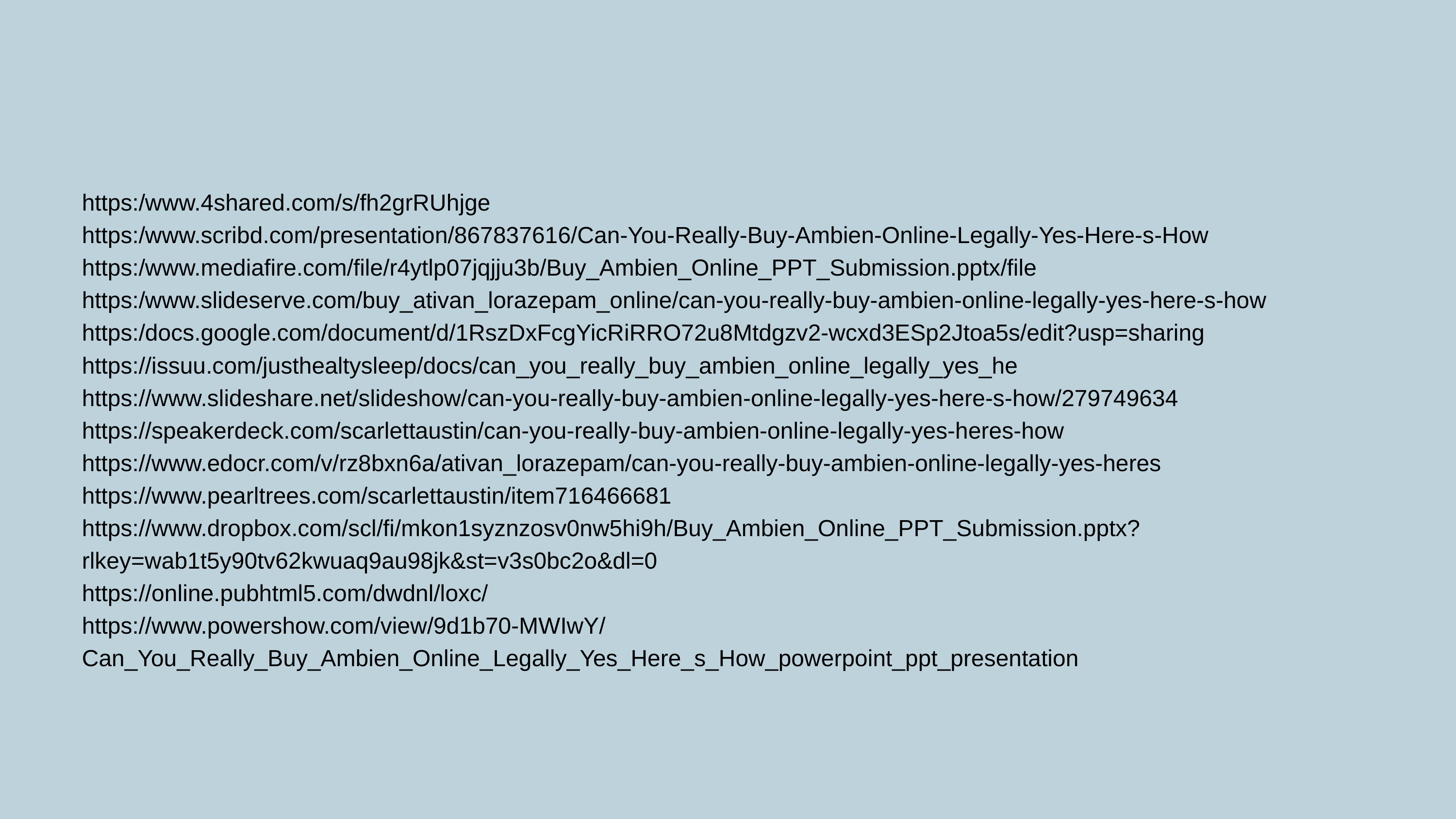

https:/www.4shared.com/s/fh2grRUhjge
https:/www.scribd.com/presentation/867837616/Can-You-Really-Buy-Ambien-Online-Legally-Yes-Here-s-How
https:/www.mediafire.com/file/r4ytlp07jqjju3b/Buy_Ambien_Online_PPT_Submission.pptx/file
https:/www.slideserve.com/buy_ativan_lorazepam_online/can-you-really-buy-ambien-online-legally-yes-here-s-how
https:/docs.google.com/document/d/1RszDxFcgYicRiRRO72u8Mtdgzv2-wcxd3ESp2Jtoa5s/edit?usp=sharing
https://issuu.com/justhealtysleep/docs/can_you_really_buy_ambien_online_legally_yes_he
https://www.slideshare.net/slideshow/can-you-really-buy-ambien-online-legally-yes-here-s-how/279749634
https://speakerdeck.com/scarlettaustin/can-you-really-buy-ambien-online-legally-yes-heres-how
https://www.edocr.com/v/rz8bxn6a/ativan_lorazepam/can-you-really-buy-ambien-online-legally-yes-heres
https://www.pearltrees.com/scarlettaustin/item716466681
https://www.dropbox.com/scl/fi/mkon1syznzosv0nw5hi9h/Buy_Ambien_Online_PPT_Submission.pptx?rlkey=wab1t5y90tv62kwuaq9au98jk&st=v3s0bc2o&dl=0
https://online.pubhtml5.com/dwdnl/loxc/
https://www.powershow.com/view/9d1b70-MWIwY/Can_You_Really_Buy_Ambien_Online_Legally_Yes_Here_s_How_powerpoint_ppt_presentation